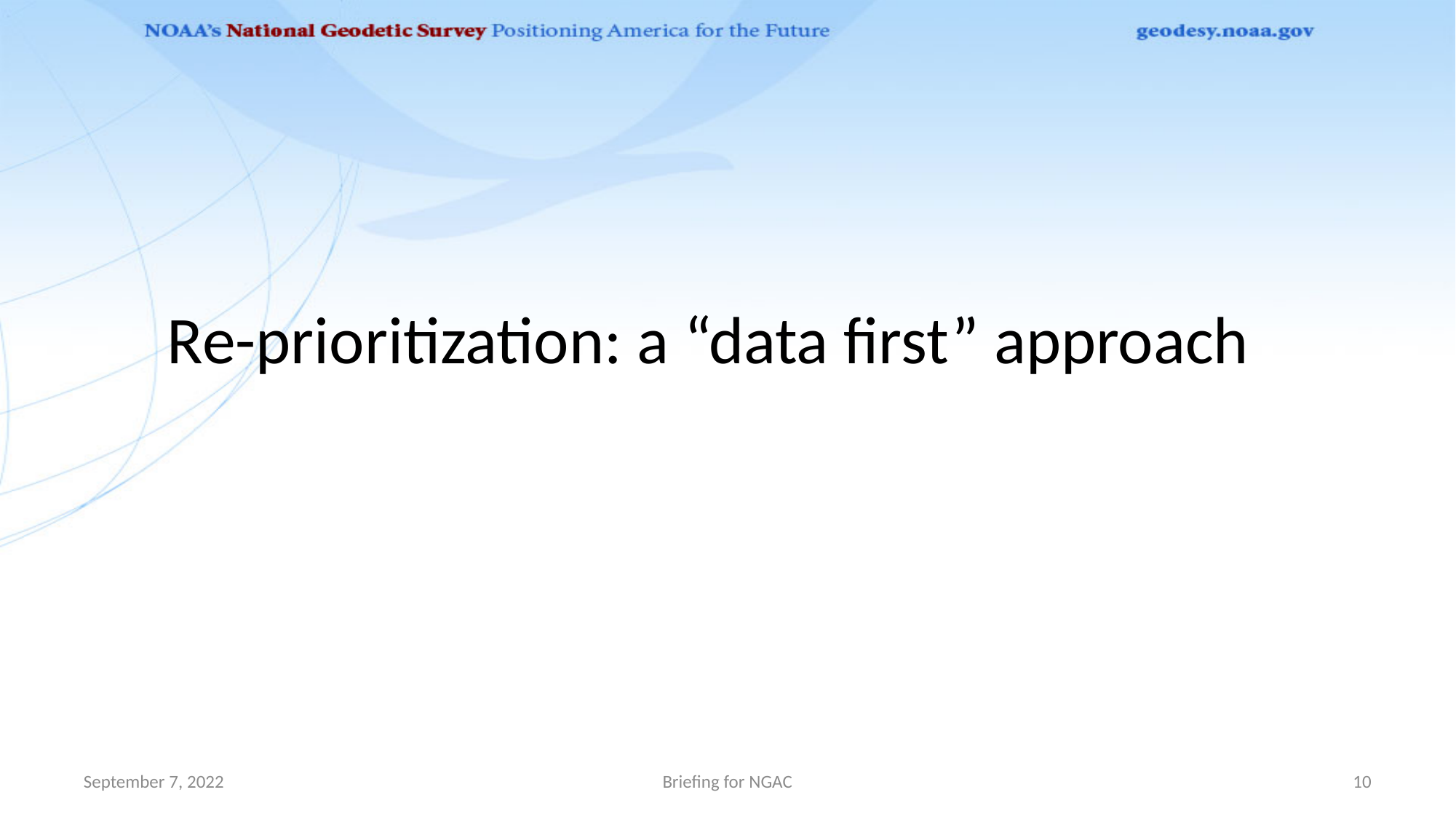

# Re-prioritization: a “data first” approach
September 7, 2022
Briefing for NGAC
10